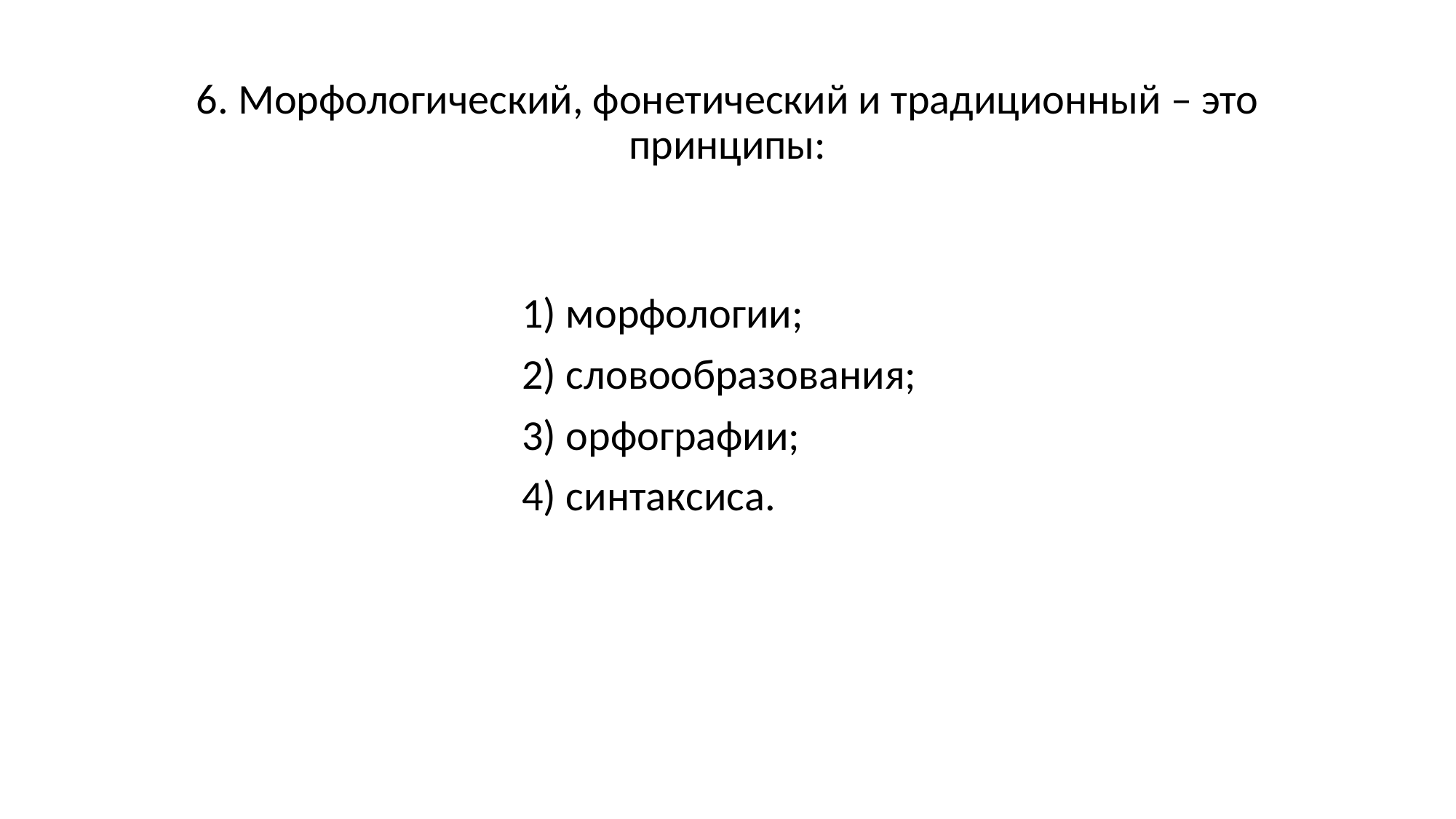

# 6. Морфологический, фонетический и традиционный – это принципы:
1) морфологии;
2) словообразования;
3) орфографии;
4) синтаксиса.